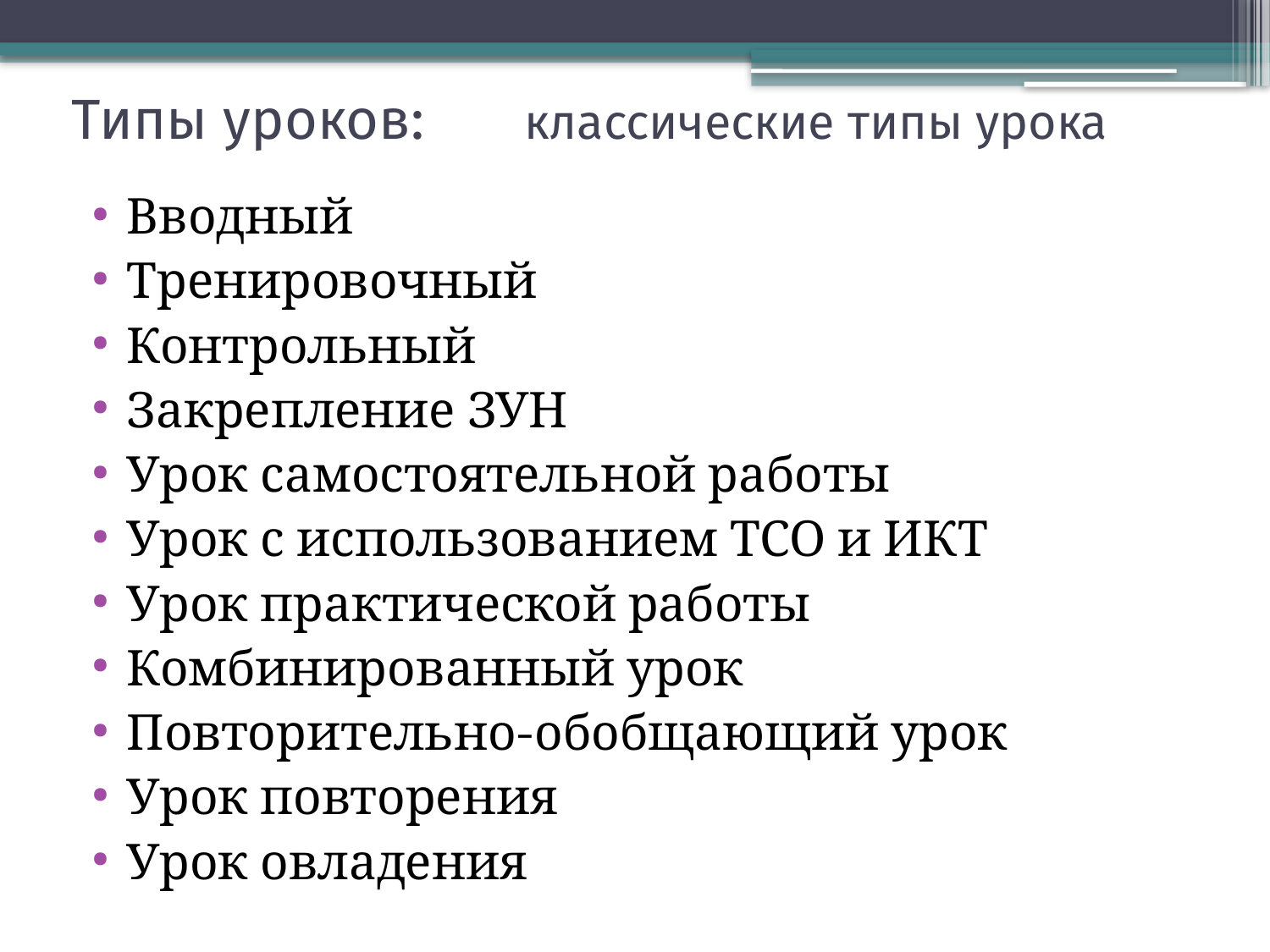

# Типы уроков:	классические типы урока
Вводный
Тренировочный
Контрольный
Закрепление ЗУН
Урок самостоятельной работы
Урок с использованием ТСО и ИКТ
Урок практической работы
Комбинированный урок
Повторительно-обобщающий урок
Урок повторения
Урок овладения